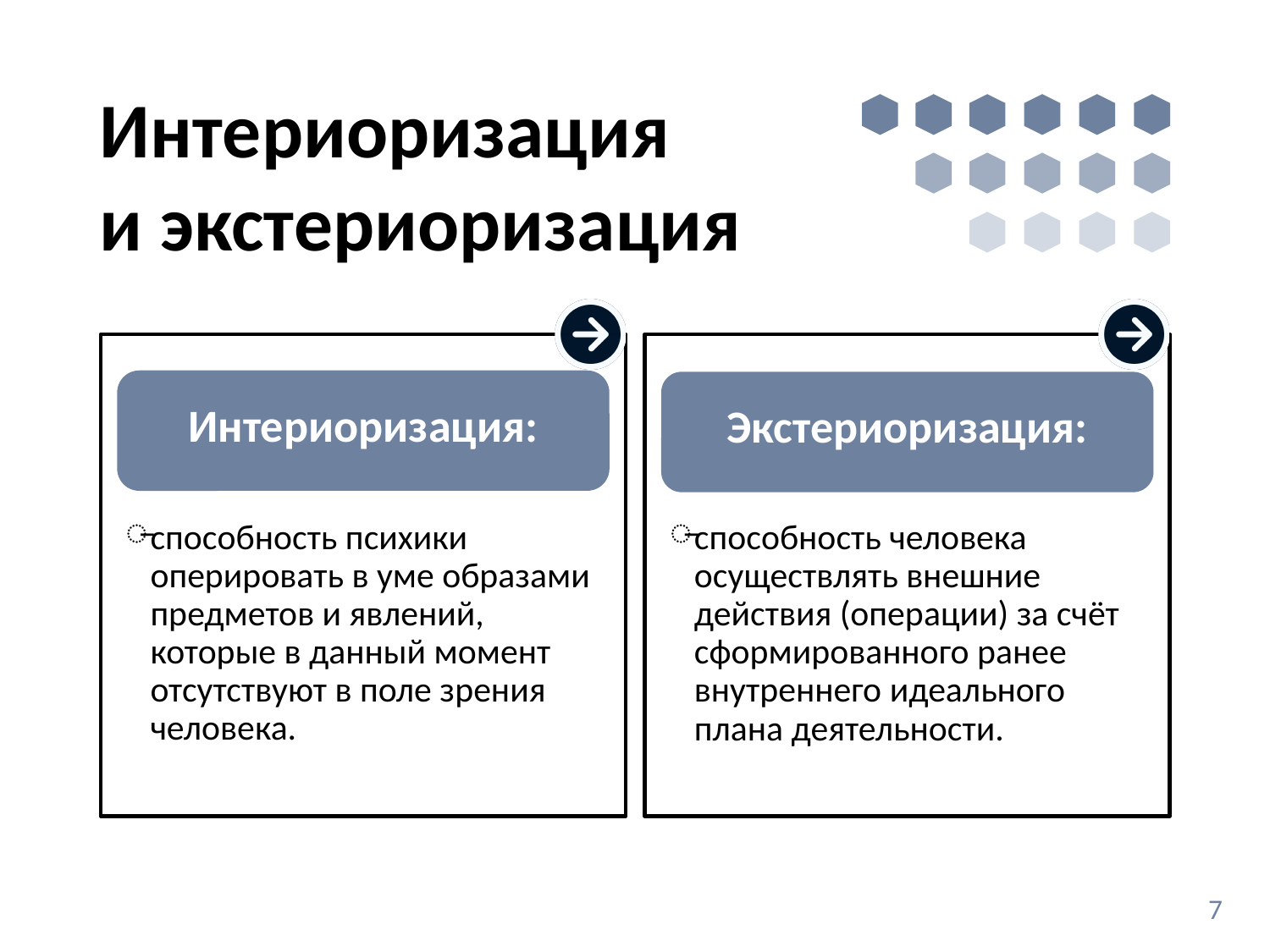

# Интериоризация и экстериоризация

способность психики оперировать в уме образами предметов и явлений, которые в данный момент отсутствуют в поле зрения человека.
способность человека осуществлять внешние действия (операции) за счёт сформированного ранее внутреннего идеального плана деятельности.
Интериоризация:
Экстериоризация:
7